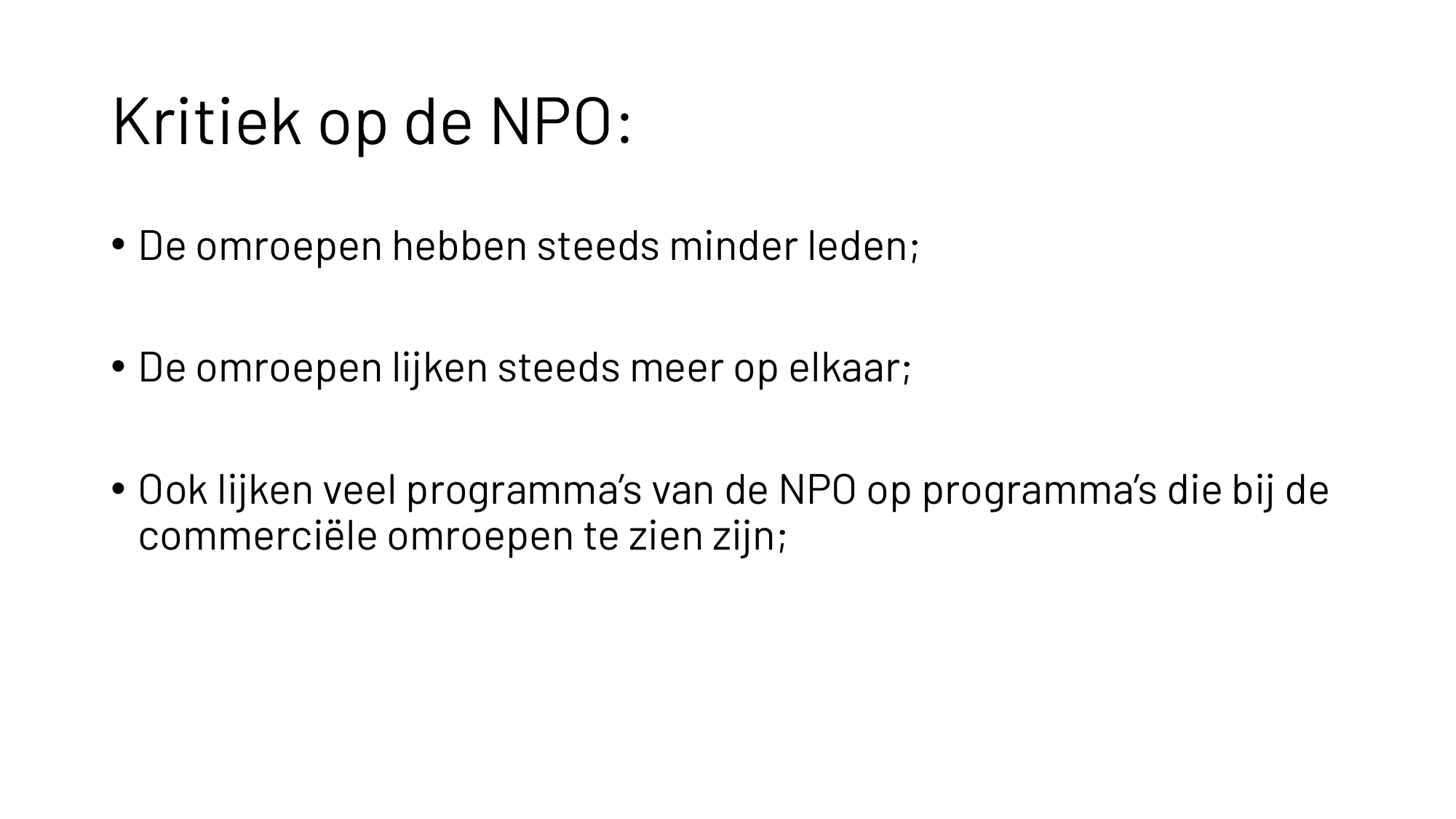

# Kritiek op de NPO:
De omroepen hebben steeds minder leden;

De omroepen lijken steeds meer op elkaar;

Ook lijken veel programma’s van de NPO op programma’s die bij de commerciële omroepen te zien zijn;